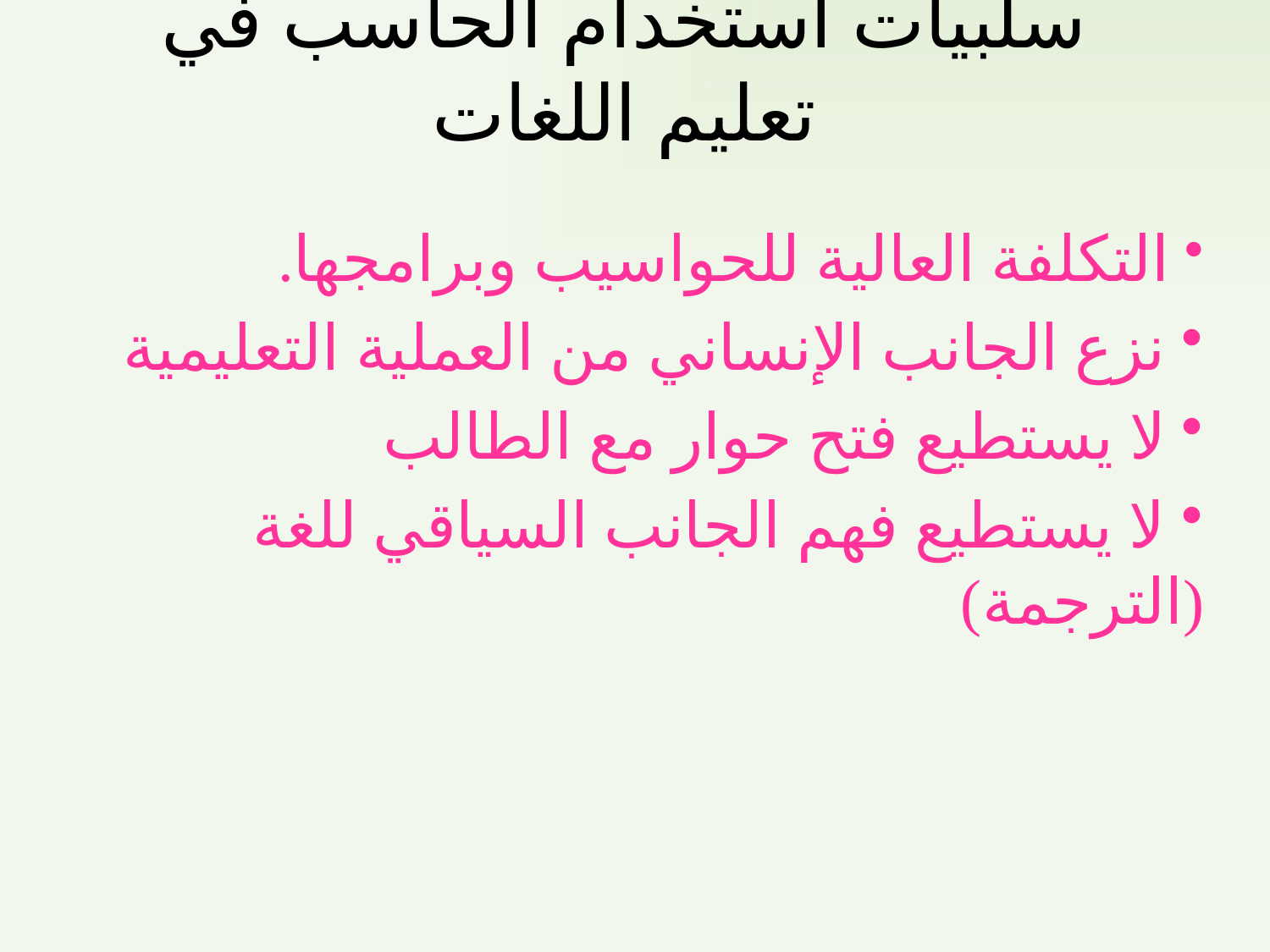

# سلبيات استخدام الحاسب في تعليم اللغات
 التكلفة العالية للحواسيب وبرامجها.
 نزع الجانب الإنساني من العملية التعليمية
 لا يستطيع فتح حوار مع الطالب
 لا يستطيع فهم الجانب السياقي للغة (الترجمة)